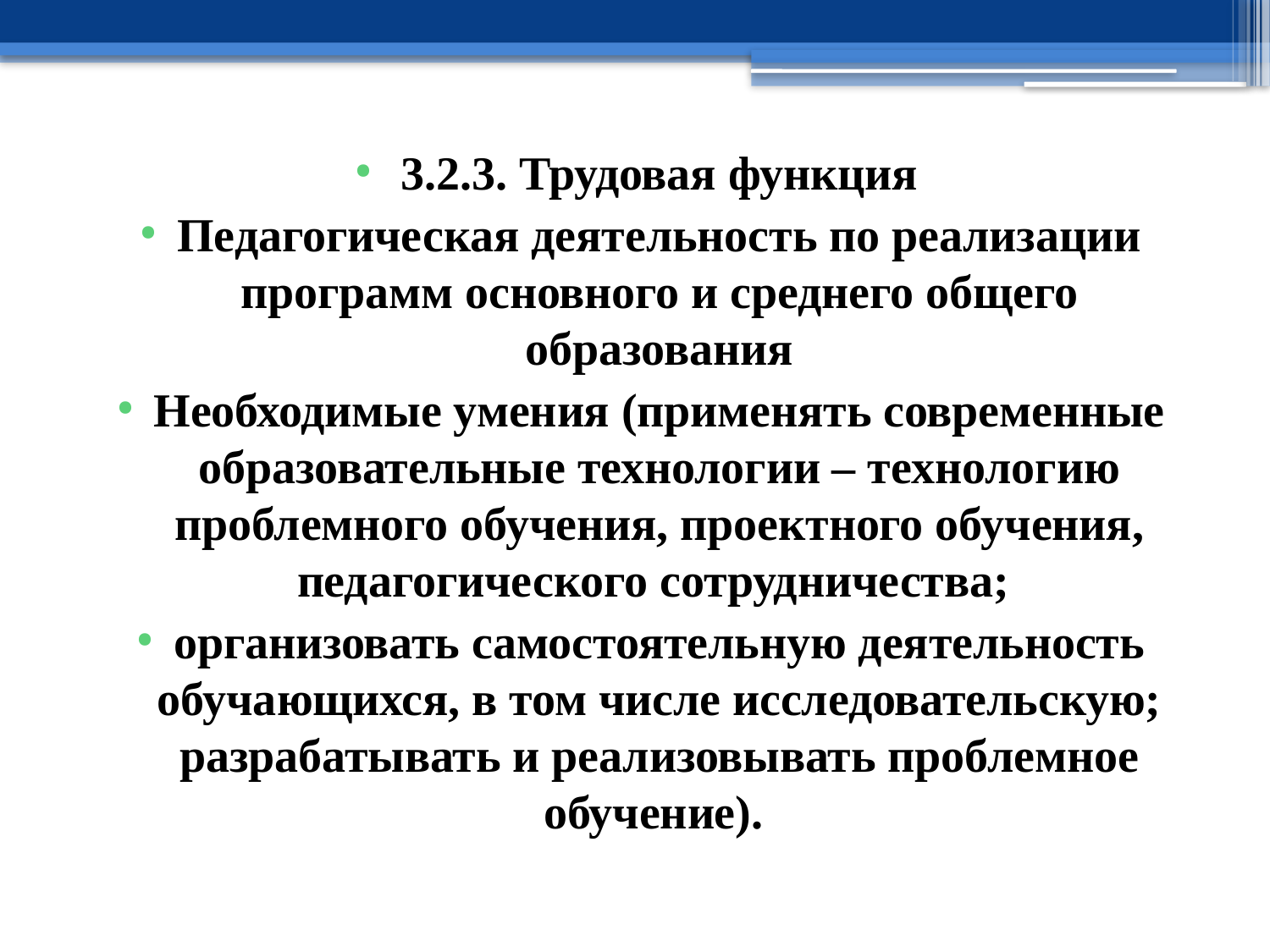

3.2.3. Трудовая функция
Педагогическая деятельность по реализации программ основного и среднего общего образования
Необходимые умения (применять современные образовательные технологии – технологию проблемного обучения, проектного обучения, педагогического сотрудничества;
организовать самостоятельную деятельность обучающихся, в том числе исследовательскую; разрабатывать и реализовывать проблемное обучение).

#